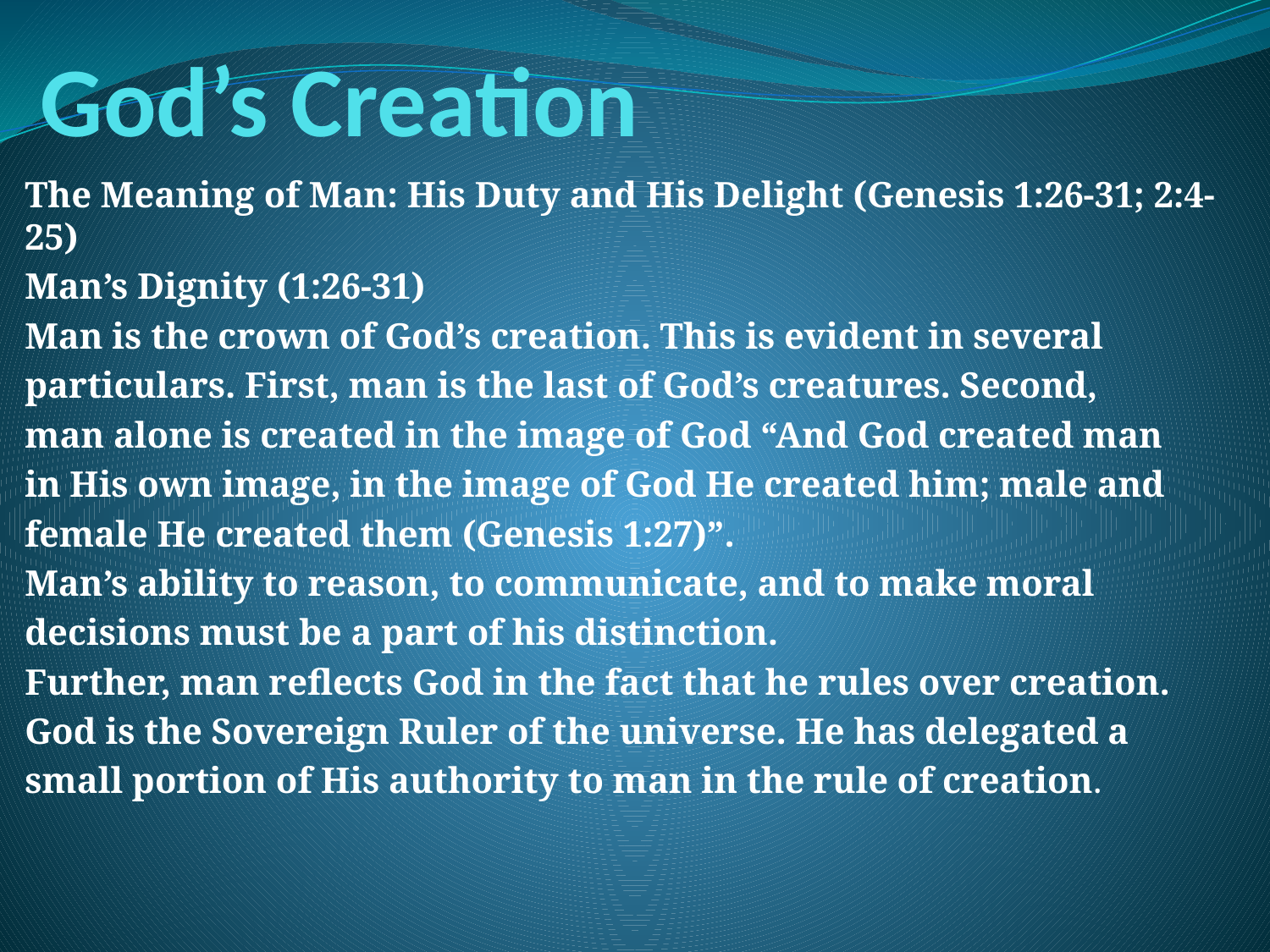

# God’s Creation
The Meaning of Man: His Duty and His Delight (Genesis 1:26-31; 2:4-25)
Man’s Dignity (1:26-31)
Man is the crown of God’s creation. This is evident in several
particulars. First, man is the last of God’s creatures. Second,
man alone is created in the image of God “And God created man
in His own image, in the image of God He created him; male and
female He created them (Genesis 1:27)”.
Man’s ability to reason, to communicate, and to make moral
decisions must be a part of his distinction.
Further, man reflects God in the fact that he rules over creation.
God is the Sovereign Ruler of the universe. He has delegated a
small portion of His authority to man in the rule of creation.